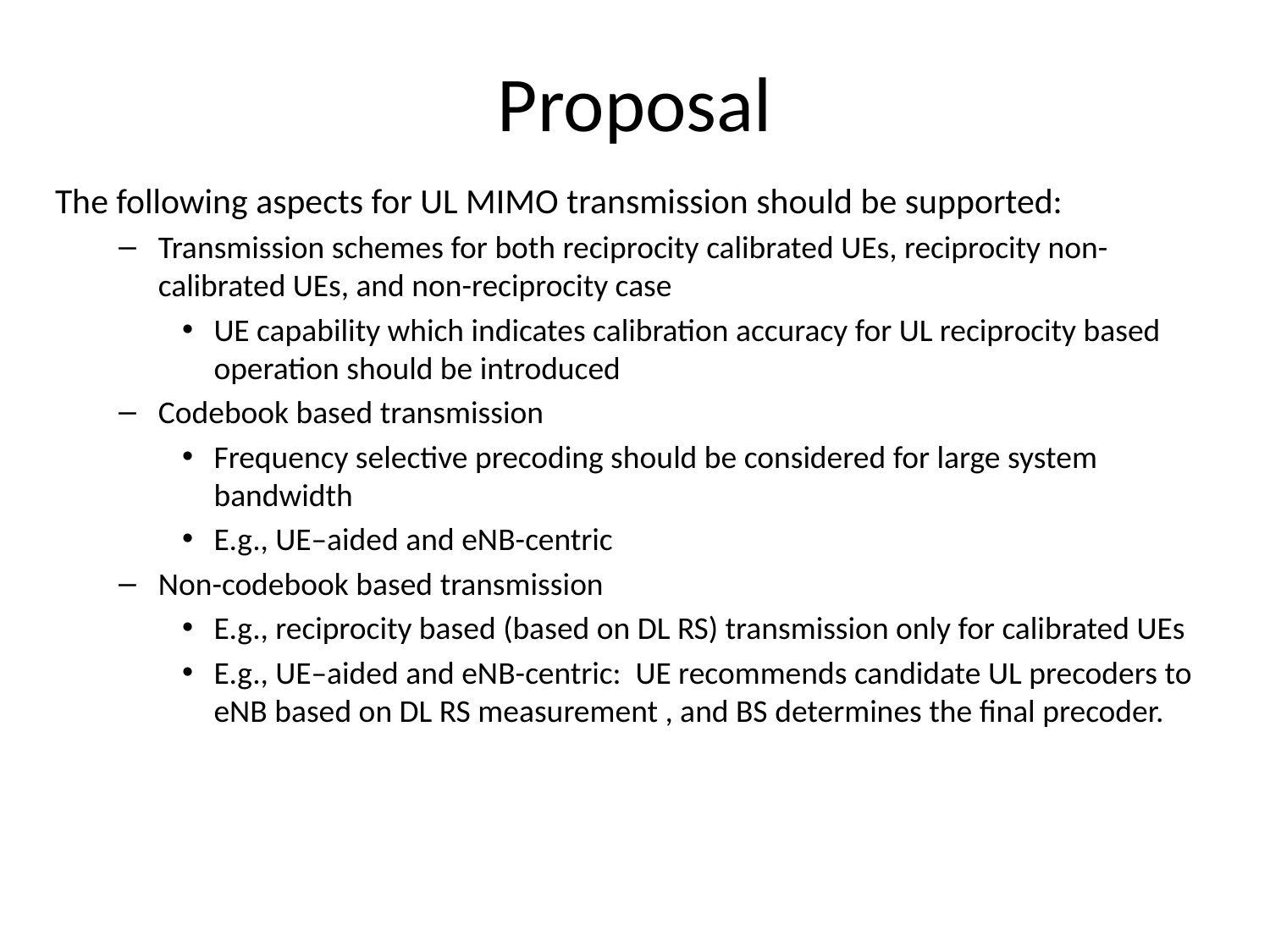

# Proposal
The following aspects for UL MIMO transmission should be supported:
Transmission schemes for both reciprocity calibrated UEs, reciprocity non-calibrated UEs, and non-reciprocity case
UE capability which indicates calibration accuracy for UL reciprocity based operation should be introduced
Codebook based transmission
Frequency selective precoding should be considered for large system bandwidth
E.g., UE–aided and eNB-centric
Non-codebook based transmission
E.g., reciprocity based (based on DL RS) transmission only for calibrated UEs
E.g., UE–aided and eNB-centric:  UE recommends candidate UL precoders to eNB based on DL RS measurement , and BS determines the final precoder.